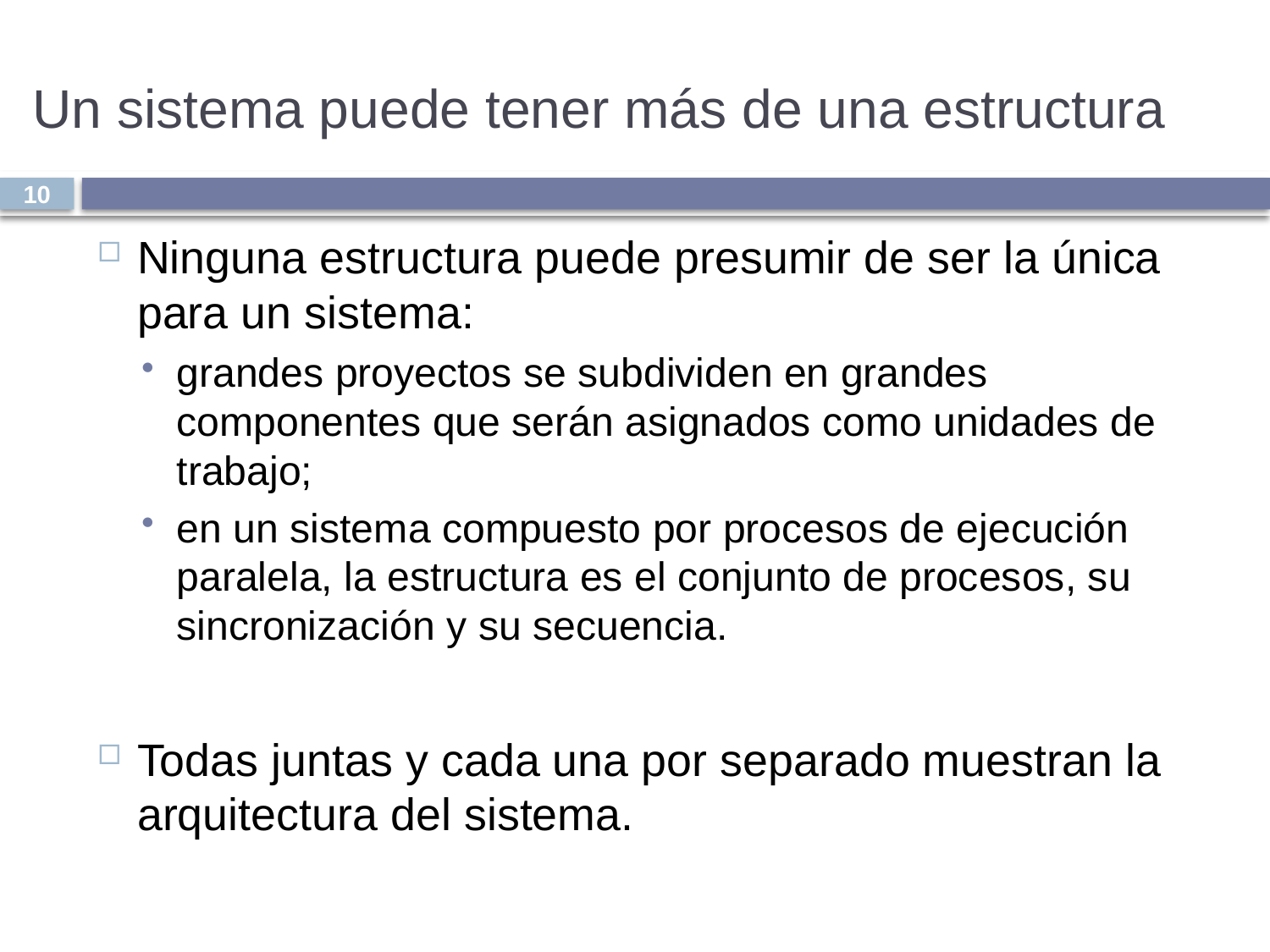

# Un sistema puede tener más de una estructura
10
Ninguna estructura puede presumir de ser la única para un sistema:
grandes proyectos se subdividen en grandes componentes que serán asignados como unidades de trabajo;
en un sistema compuesto por procesos de ejecución paralela, la estructura es el conjunto de procesos, su sincronización y su secuencia.

Todas juntas y cada una por separado muestran la arquitectura del sistema.